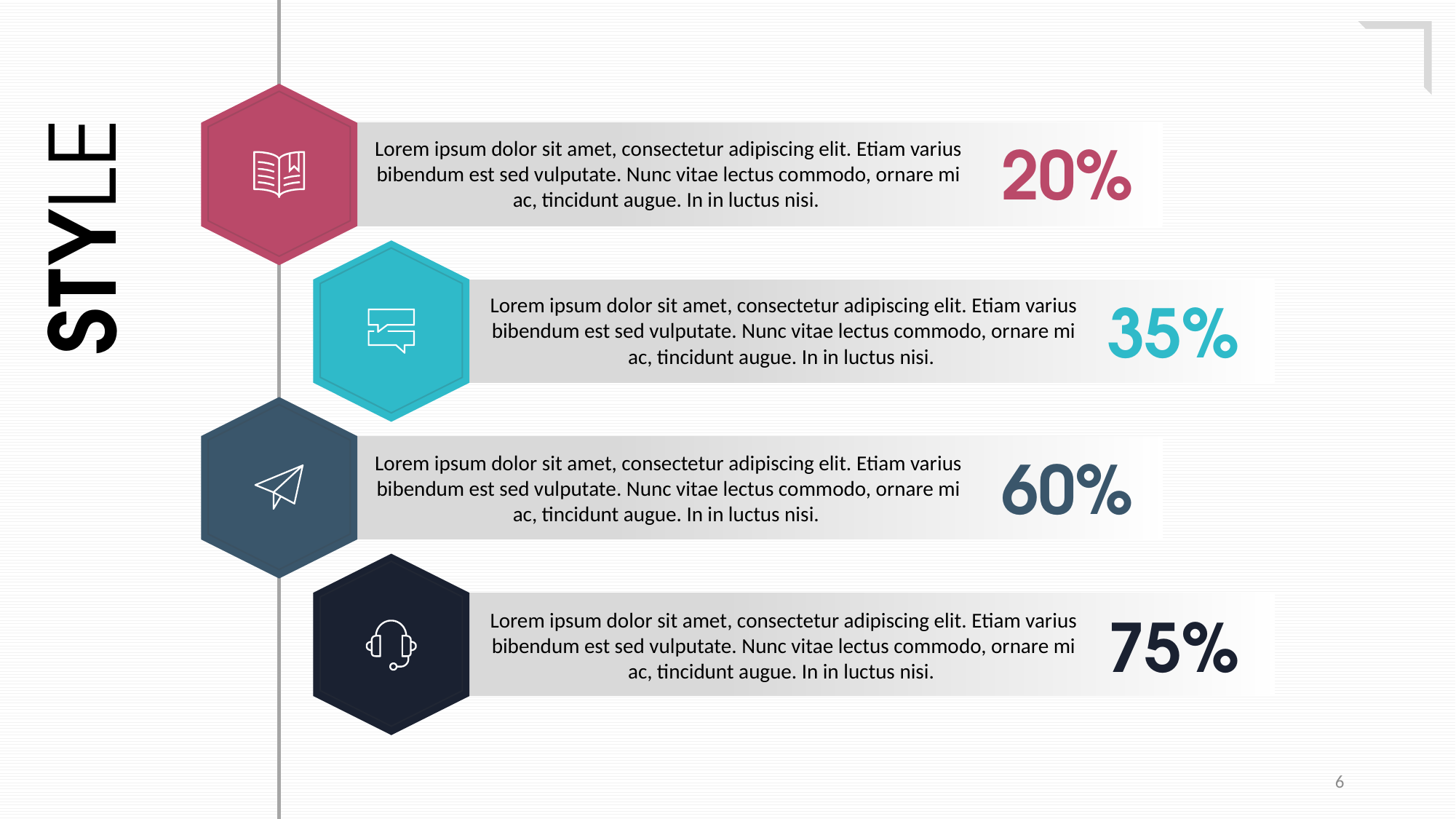

20%
Lorem ipsum dolor sit amet, consectetur adipiscing elit. Etiam varius bibendum est sed vulputate. Nunc vitae lectus commodo, ornare mi ac, tincidunt augue. In in luctus nisi.

STYLE

35%
Lorem ipsum dolor sit amet, consectetur adipiscing elit. Etiam varius bibendum est sed vulputate. Nunc vitae lectus commodo, ornare mi ac, tincidunt augue. In in luctus nisi.

60%
Lorem ipsum dolor sit amet, consectetur adipiscing elit. Etiam varius bibendum est sed vulputate. Nunc vitae lectus commodo, ornare mi ac, tincidunt augue. In in luctus nisi.

75%
Lorem ipsum dolor sit amet, consectetur adipiscing elit. Etiam varius bibendum est sed vulputate. Nunc vitae lectus commodo, ornare mi ac, tincidunt augue. In in luctus nisi.

6